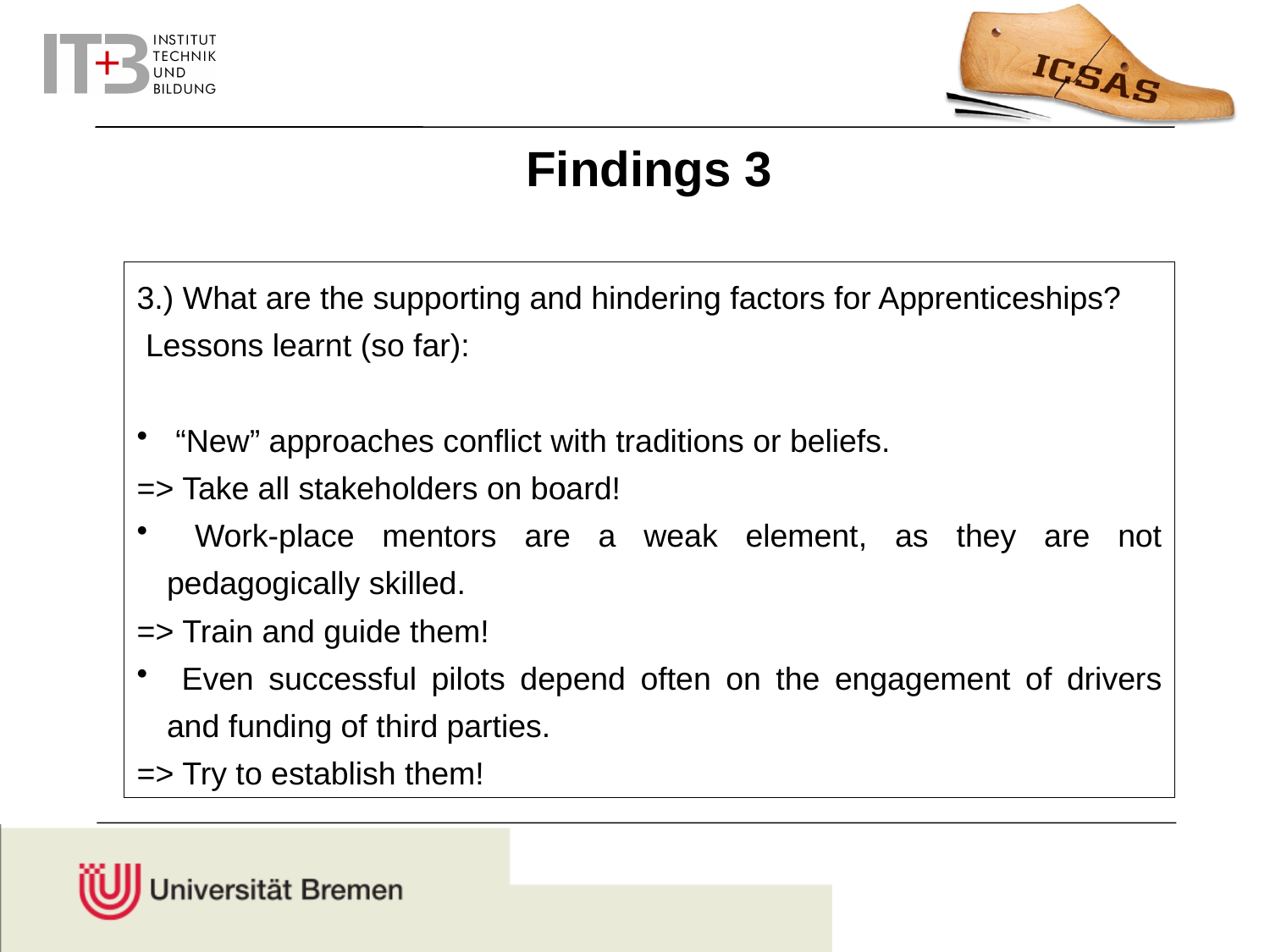

Findings 3
3.) What are the supporting and hindering factors for Apprenticeships?
 Lessons learnt (so far):

 “New” approaches conflict with traditions or beliefs.
=> Take all stakeholders on board!
 Work-place mentors are a weak element, as they are not pedagogically skilled.
=> Train and guide them!
 Even successful pilots depend often on the engagement of drivers and funding of third parties.
=> Try to establish them!